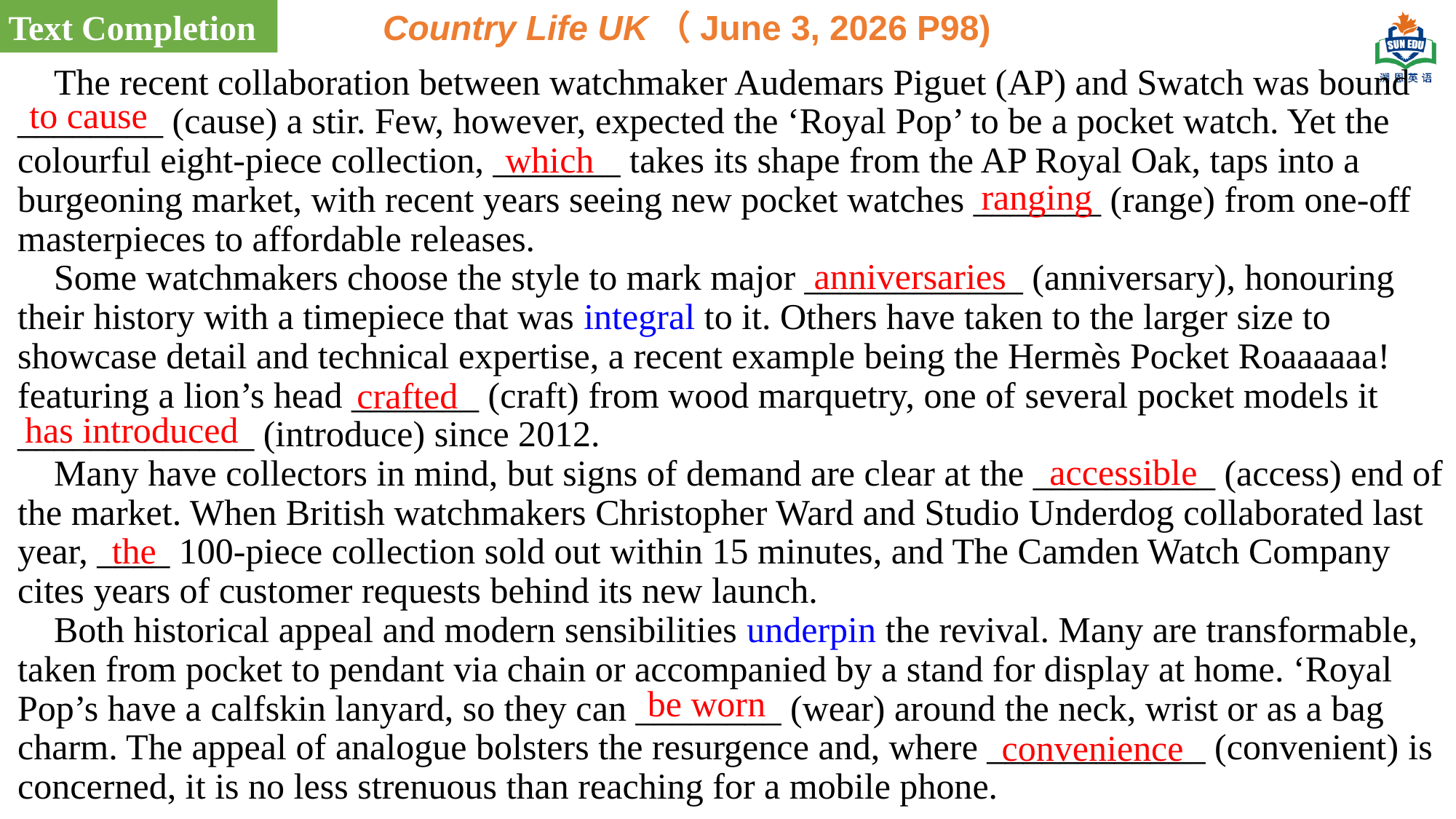

Text Completion
Country Life UK（June 3, 2026 P98)
    The recent collaboration between watchmaker Audemars Piguet (AP) and Swatch was bound ________ (cause) a stir. Few, however, expected the ‘Royal Pop’ to be a pocket watch. Yet the colourful eight-piece collection, _______ takes its shape from the AP Royal Oak, taps into a burgeoning market, with recent years seeing new pocket watches _______ (range) from one-off masterpieces to affordable releases.
    Some watchmakers choose the style to mark major ____________ (anniversary), honouring their history with a timepiece that was integral to it. Others have taken to the larger size to showcase detail and technical expertise, a recent example being the Hermès Pocket Roaaaaaa! featuring a lion’s head _______ (craft) from wood marquetry, one of several pocket models it _____________ (introduce) since 2012.
    Many have collectors in mind, but signs of demand are clear at the __________ (access) end of the market. When British watchmakers Christopher Ward and Studio Underdog collaborated last year, ____ 100-piece collection sold out within 15 minutes, and The Camden Watch Company cites years of customer requests behind its new launch.
    Both historical appeal and modern sensibilities underpin the revival. Many are transformable, taken from pocket to pendant via chain or accompanied by a stand for display at home. ‘Royal Pop’s have a calfskin lanyard, so they can ________ (wear) around the neck, wrist or as a bag charm. The appeal of analogue bolsters the resurgence and, where ____________ (convenient) is concerned, it is no less strenuous than reaching for a mobile phone.
to cause
which
ranging
anniversaries
crafted
has introduced
accessible
the
be worn
convenience